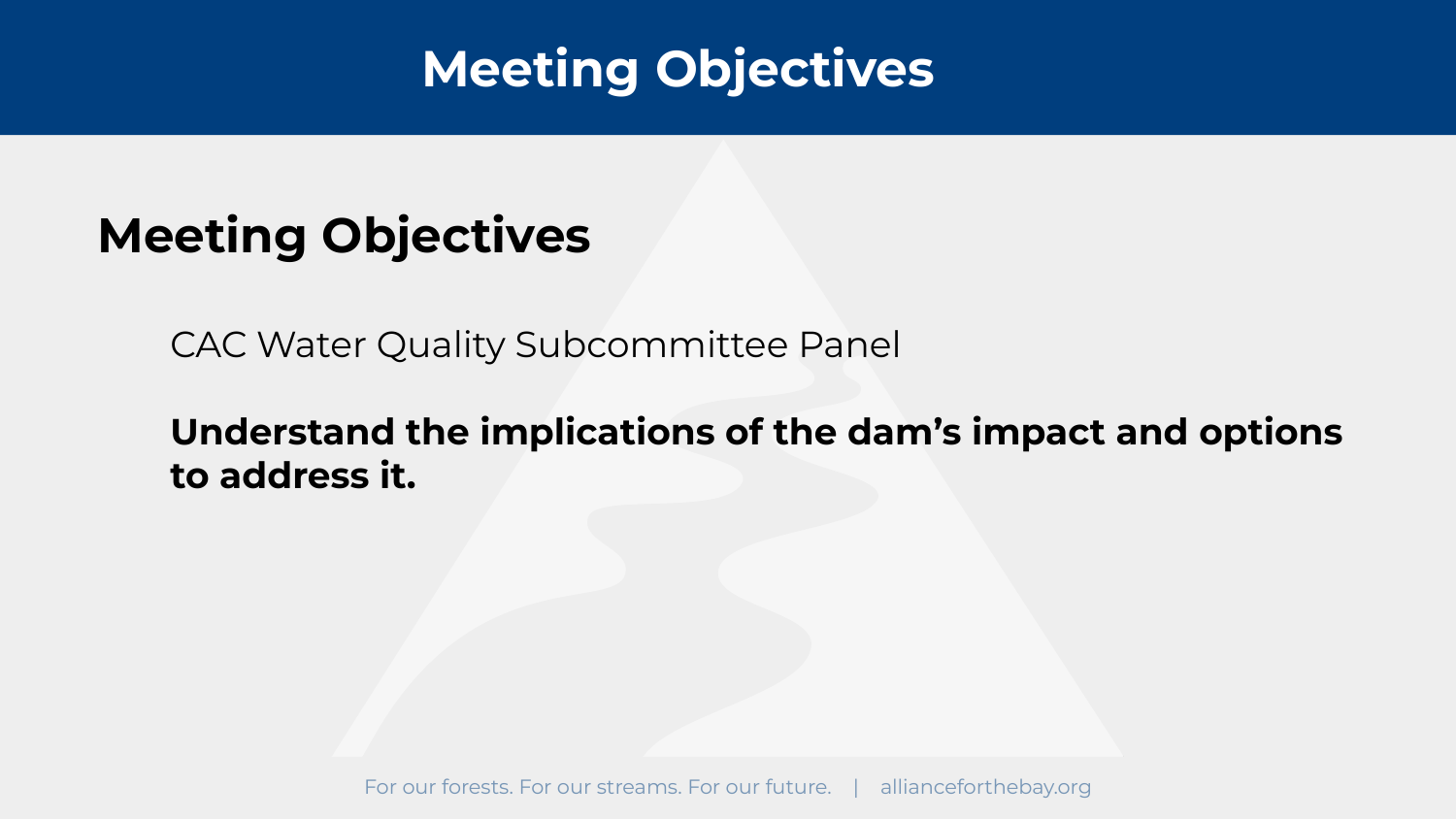

Meeting Objectives

Meeting Objectives
CAC Water Quality Subcommittee Panel

Understand the implications of the dam’s impact and options to address it.